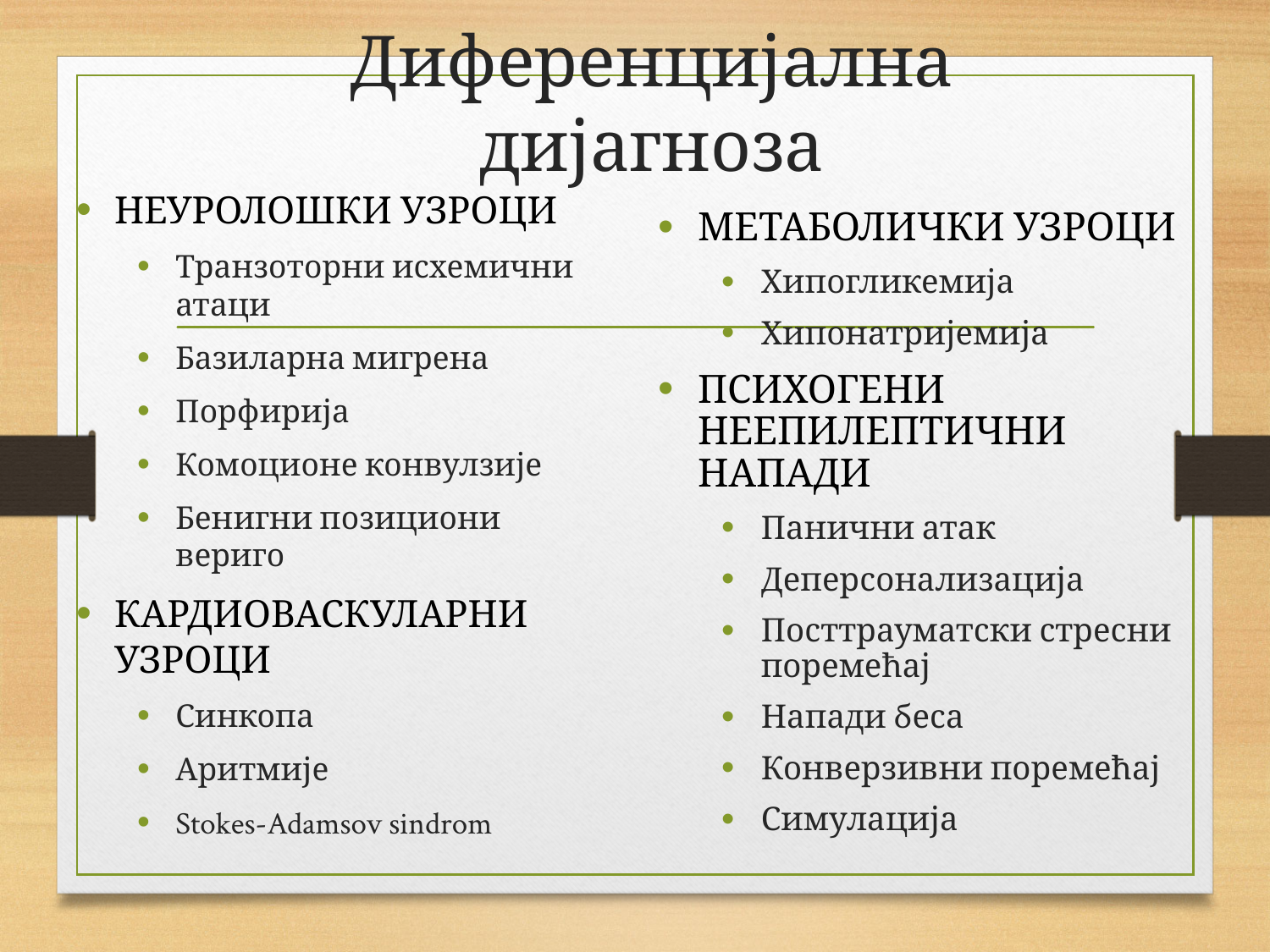

# Диференцијална дијагноза
НЕУРОЛОШКИ УЗРОЦИ
Транзоторни исхемични атаци
Базиларна мигрена
Порфирија
Комоционе конвулзије
Бенигни позициони вериго
КАРДИОВАСКУЛАРНИ УЗРОЦИ
Синкопа
Аритмије
Stokes-Adamsov sindrom
МЕТАБОЛИЧКИ УЗРОЦИ
Хипогликемија
Хипонатријемија
ПСИХОГЕНИ НЕЕПИЛЕПТИЧНИ НАПАДИ
Панични атак
Деперсонализација
Посттрауматски стресни поремећај
Напади беса
Конверзивни поремећај
Симулација